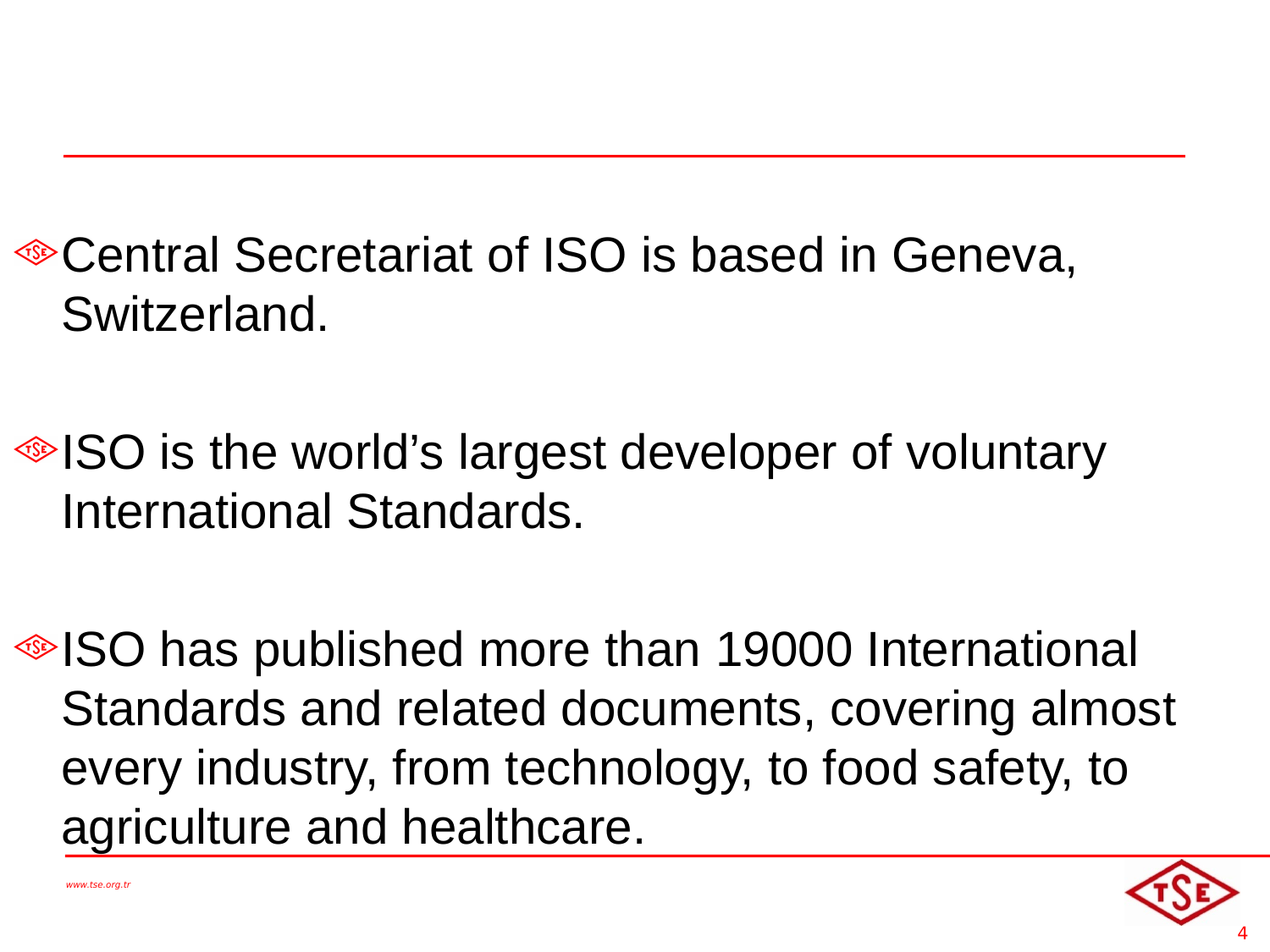

#
Central Secretariat of ISO is based in Geneva, Switzerland.

ISO is the world’s largest developer of voluntary International Standards.

ISO has published more than 19000 International Standards and related documents, covering almost every industry, from technology, to food safety, to agriculture and healthcare.

www.tse.org.tr
4